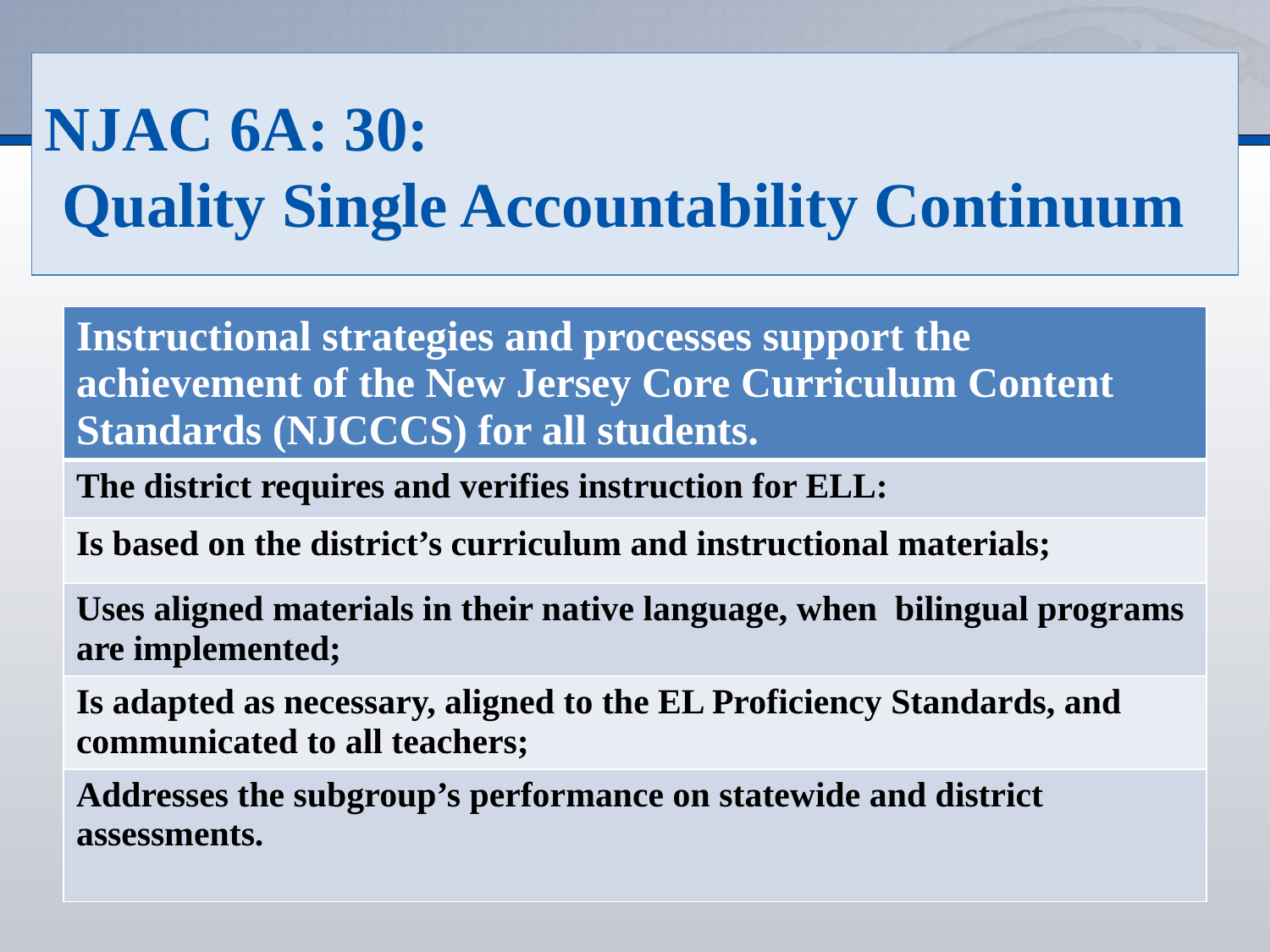

# NJAC 6A: 30: Quality Single Accountability Continuum

| Instructional strategies and processes support the achievement of the New Jersey Core Curriculum Content Standards (NJCCCS) for all students. |
| --- |
| The district requires and verifies instruction for ELL: |
| Is based on the district’s curriculum and instructional materials; |
| Uses aligned materials in their native language, when bilingual programs are implemented; |
| Is adapted as necessary, aligned to the EL Proficiency Standards, and communicated to all teachers; |
| Addresses the subgroup’s performance on statewide and district assessments. |